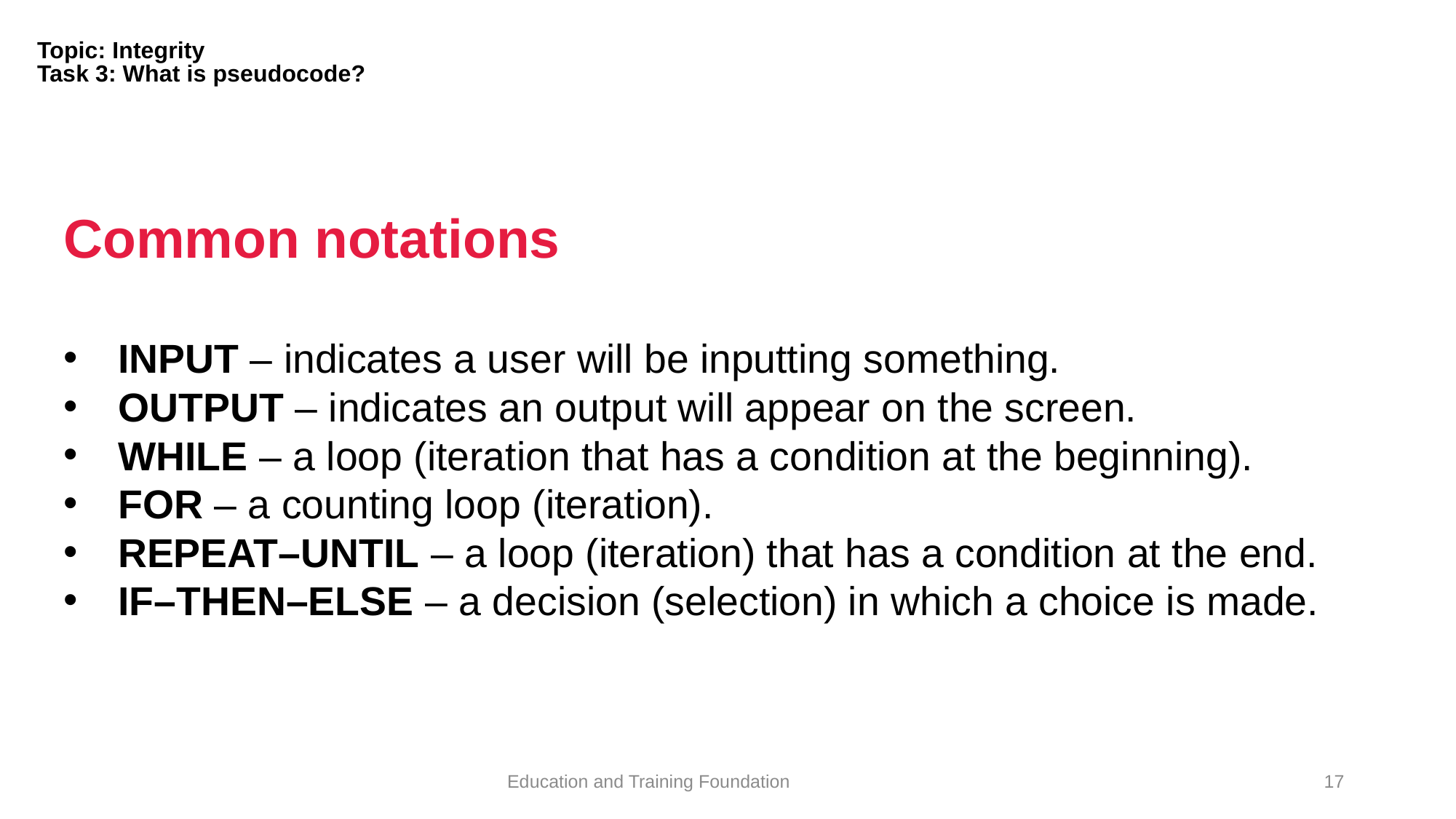

# Topic: Integrity Task 3: What is pseudocode?
Common notations

INPUT – indicates a user will be inputting something.
OUTPUT – indicates an output will appear on the screen.
WHILE – a loop (iteration that has a condition at the beginning).
FOR – a counting loop (iteration).
REPEAT–UNTIL – a loop (iteration) that has a condition at the end.
IF–THEN–ELSE – a decision (selection) in which a choice is made.

17
Education and Training Foundation